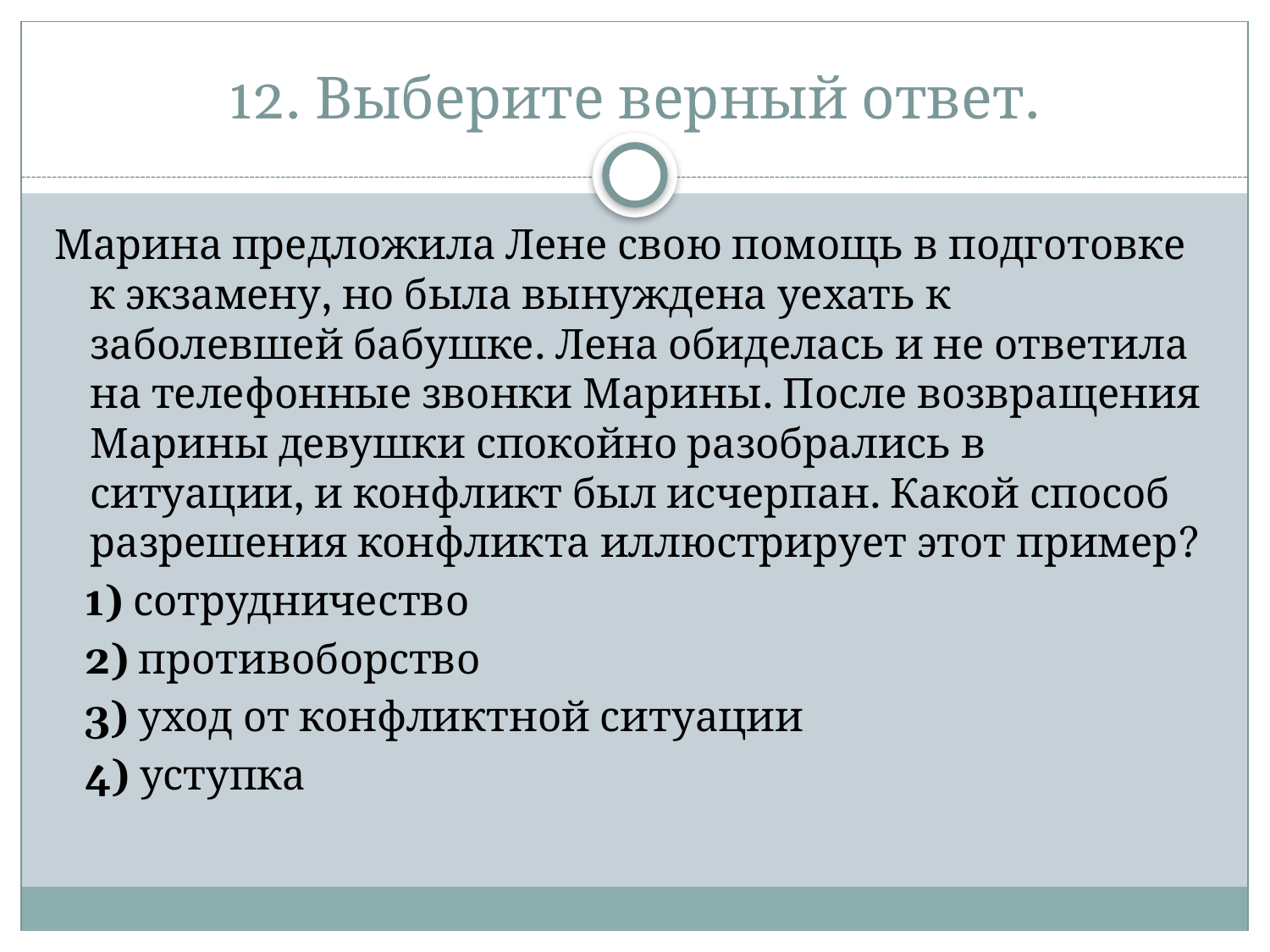

# 12. Выберите верный ответ.
Марина предложила Лене свою помощь в подготовке к экзамену, но была вынуждена уехать к заболевшей бабушке. Лена обиделась и не ответила на телефонные звонки Марины. После возвращения Марины девушки спокойно разобрались в ситуации, и конфликт был исчерпан. Какой способ разрешения конфликта иллюстрирует этот пример?
   1) сотрудничество
   2) противоборство
   3) уход от конфликтной ситуации
   4) уступка